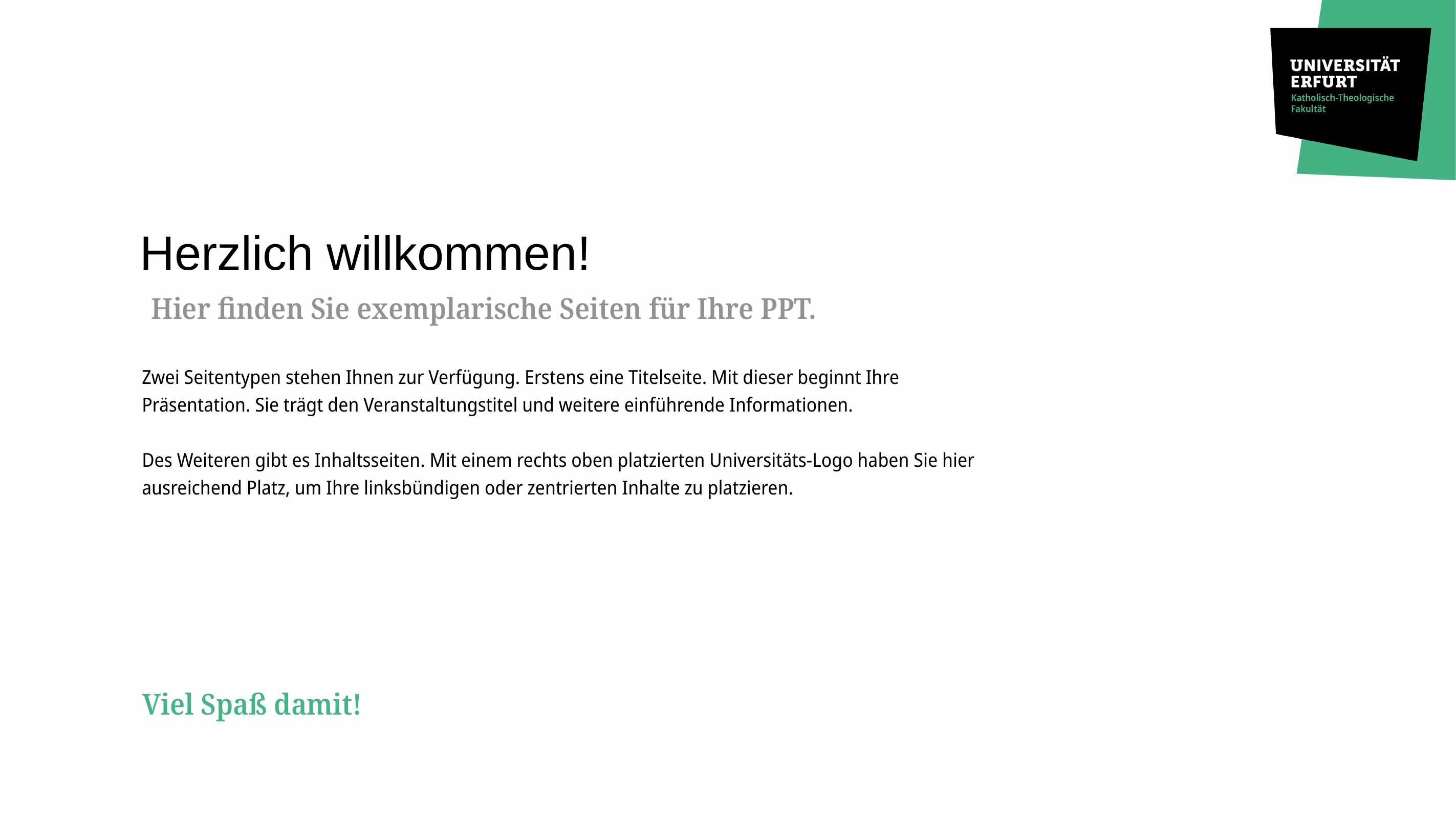

# Herzlich willkommen!
Hier finden Sie exemplarische Seiten für Ihre PPT.
Zwei Seitentypen stehen Ihnen zur Verfügung. Erstens eine Titelseite. Mit dieser beginnt Ihre Präsentation. Sie trägt den Veranstaltungstitel und weitere einführende Informationen.
Des Weiteren gibt es Inhaltsseiten. Mit einem rechts oben platzierten Universitäts-Logo haben Sie hier ausreichend Platz, um Ihre linksbündigen oder zentrierten Inhalte zu platzieren.
Viel Spaß damit!